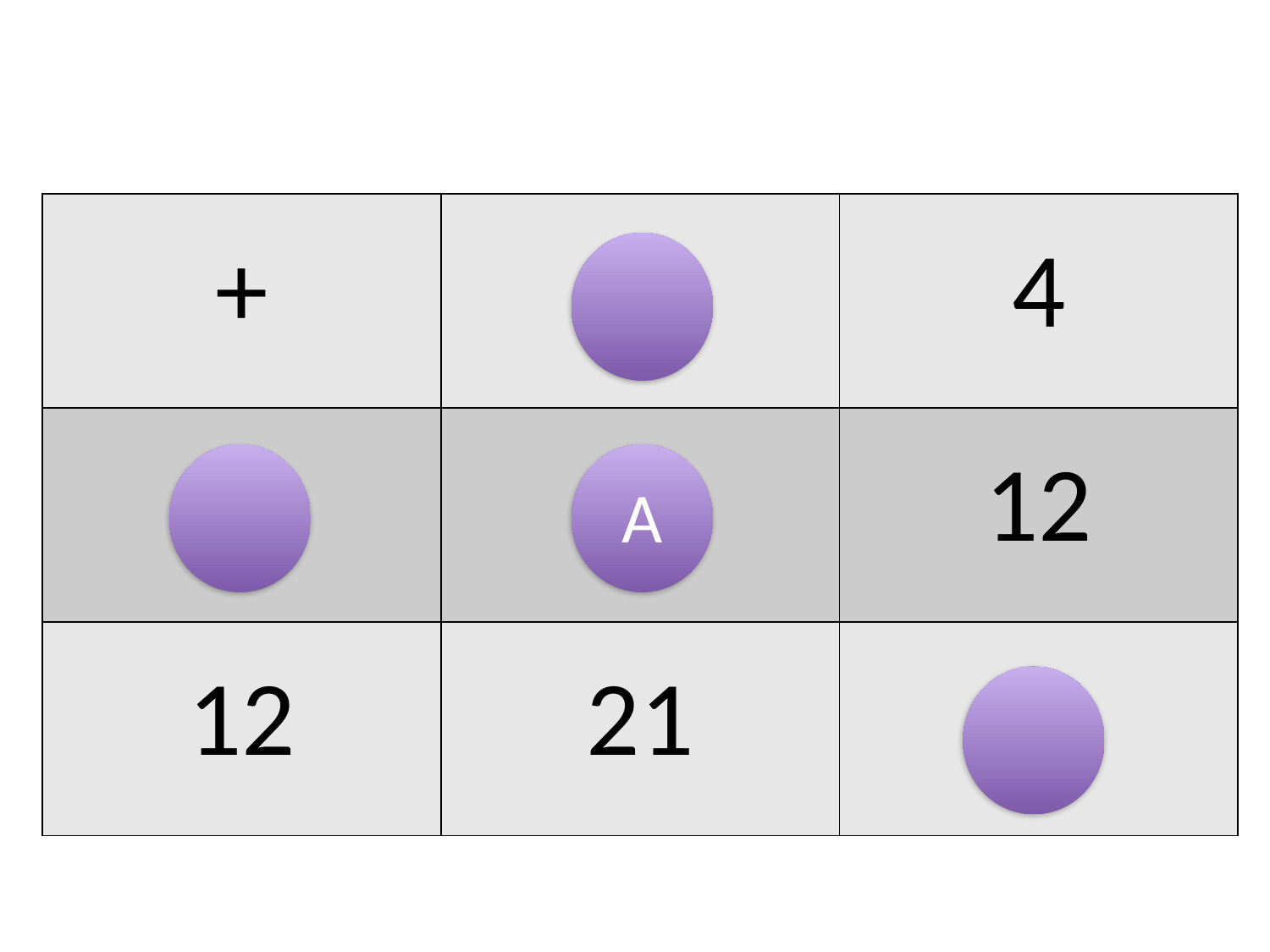

| + | 9 | 4 |
| --- | --- | --- |
| 8 | 17 | 12 |
| 12 | 21 | 16 |

A